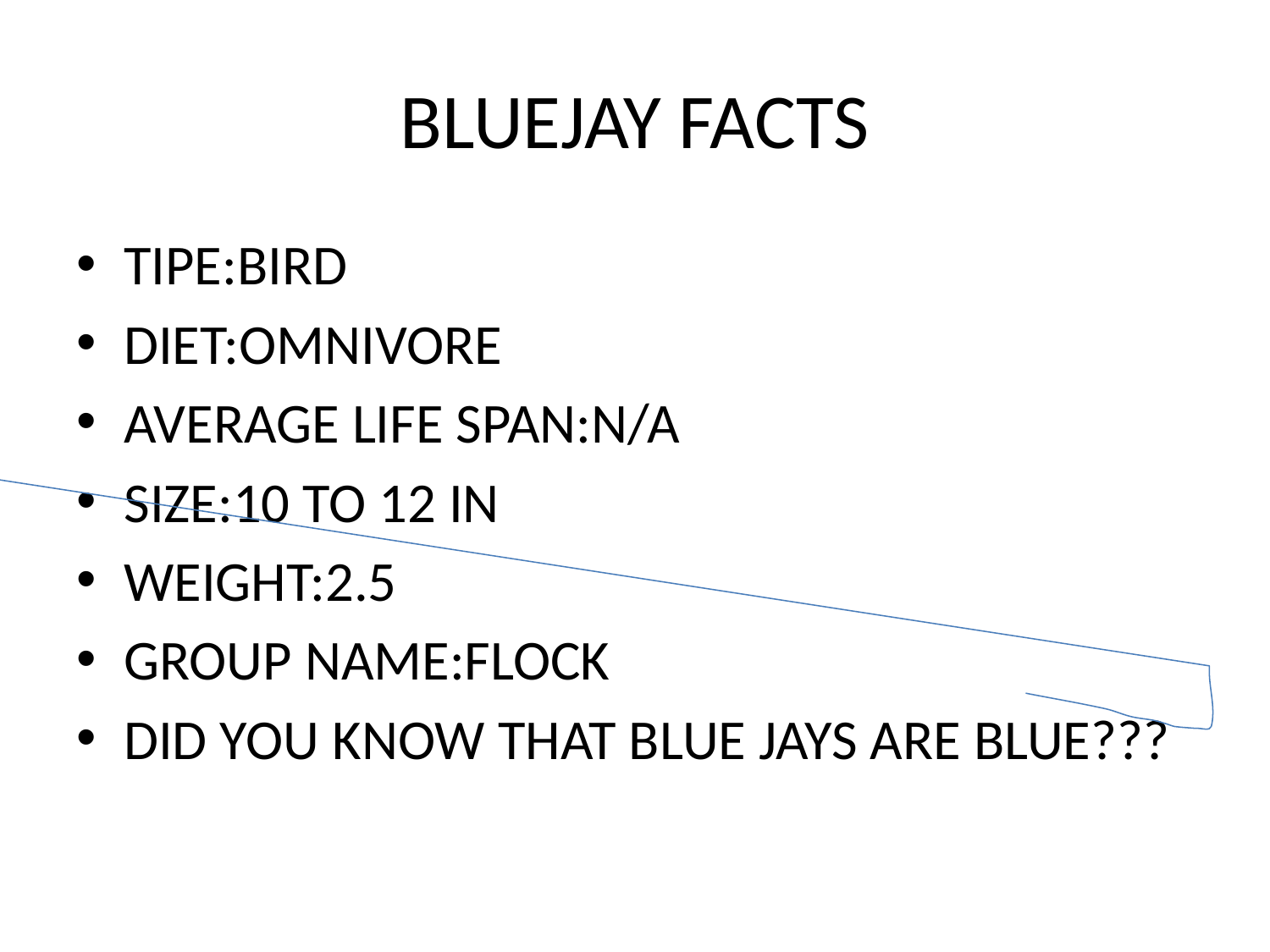

# BLUEJAY FACTS
TIPE:BIRD
DIET:OMNIVORE
AVERAGE LIFE SPAN:N/A
SIZE:10 TO 12 IN
WEIGHT:2.5
GROUP NAME:FLOCK
DID YOU KNOW THAT BLUE JAYS ARE BLUE???